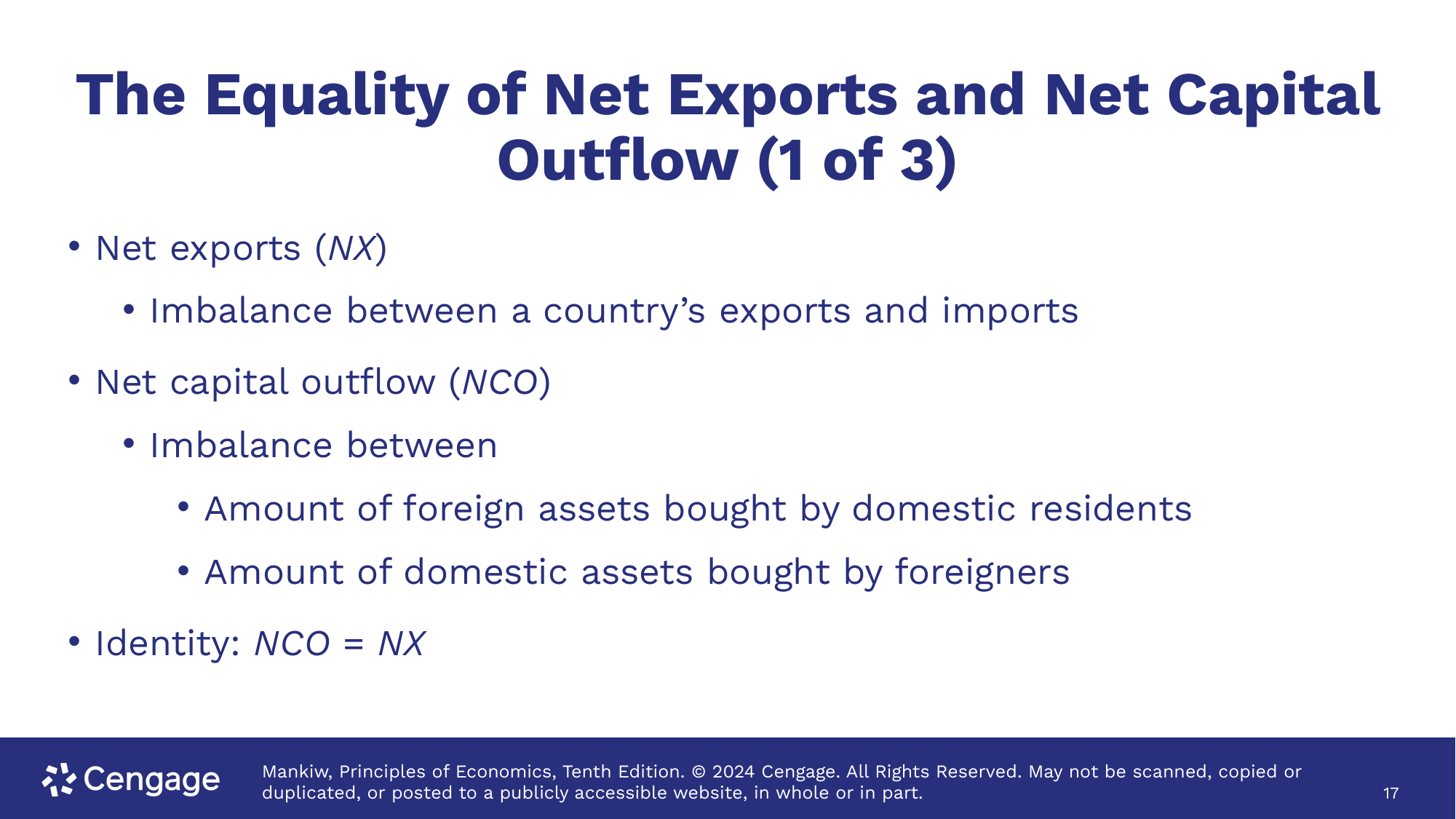

# The Equality of Net Exports and Net Capital Outflow (1 of 3)
Net exports (NX)
Imbalance between a country’s exports and imports
Net capital outflow (NCO)
Imbalance between
Amount of foreign assets bought by domestic residents
Amount of domestic assets bought by foreigners
Identity: NCO = NX